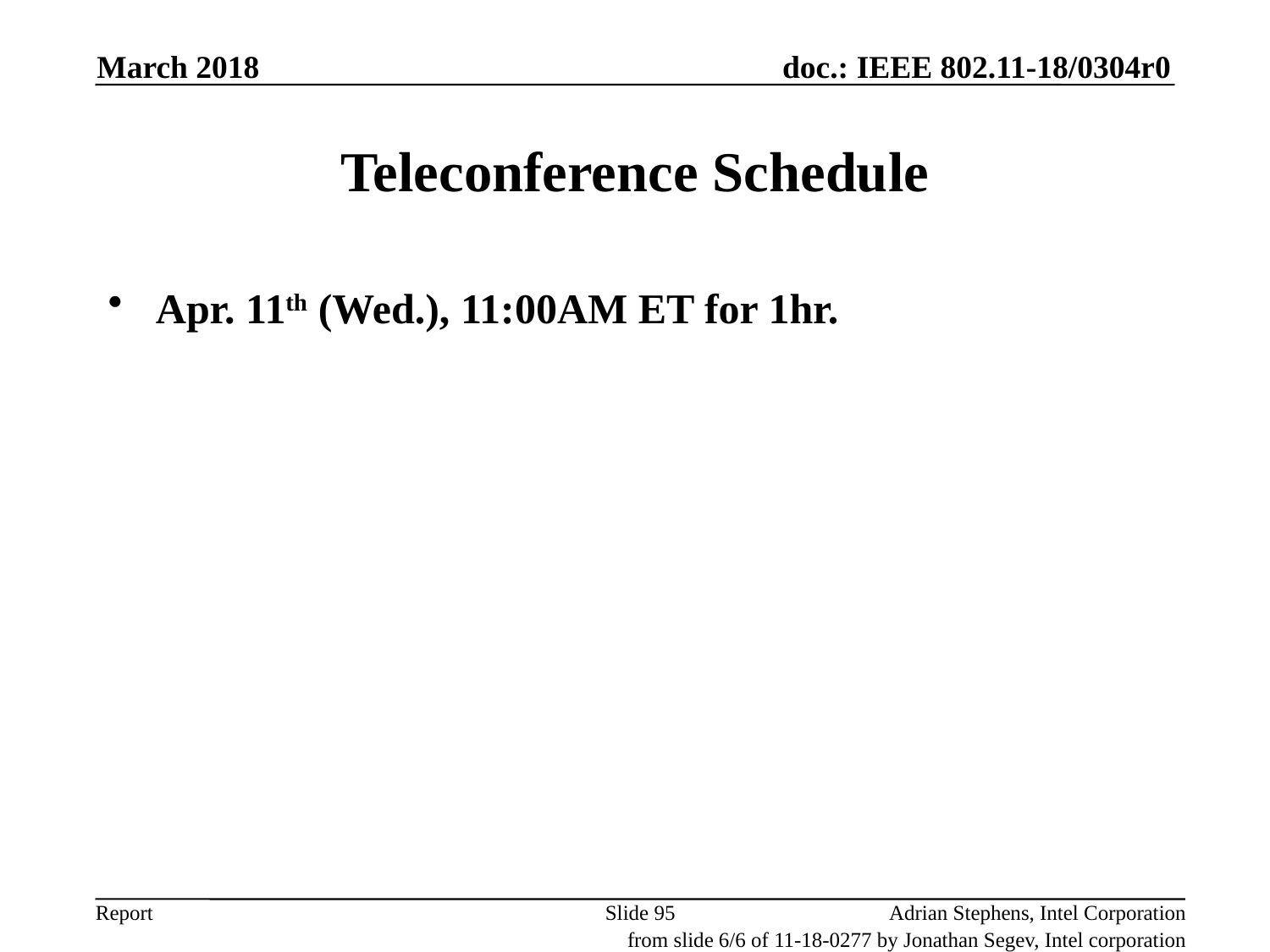

March 2018
# Teleconference Schedule
Apr. 11th (Wed.), 11:00AM ET for 1hr.
Slide 95
Adrian Stephens, Intel Corporation
from slide 6/6 of 11-18-0277 by Jonathan Segev, Intel corporation